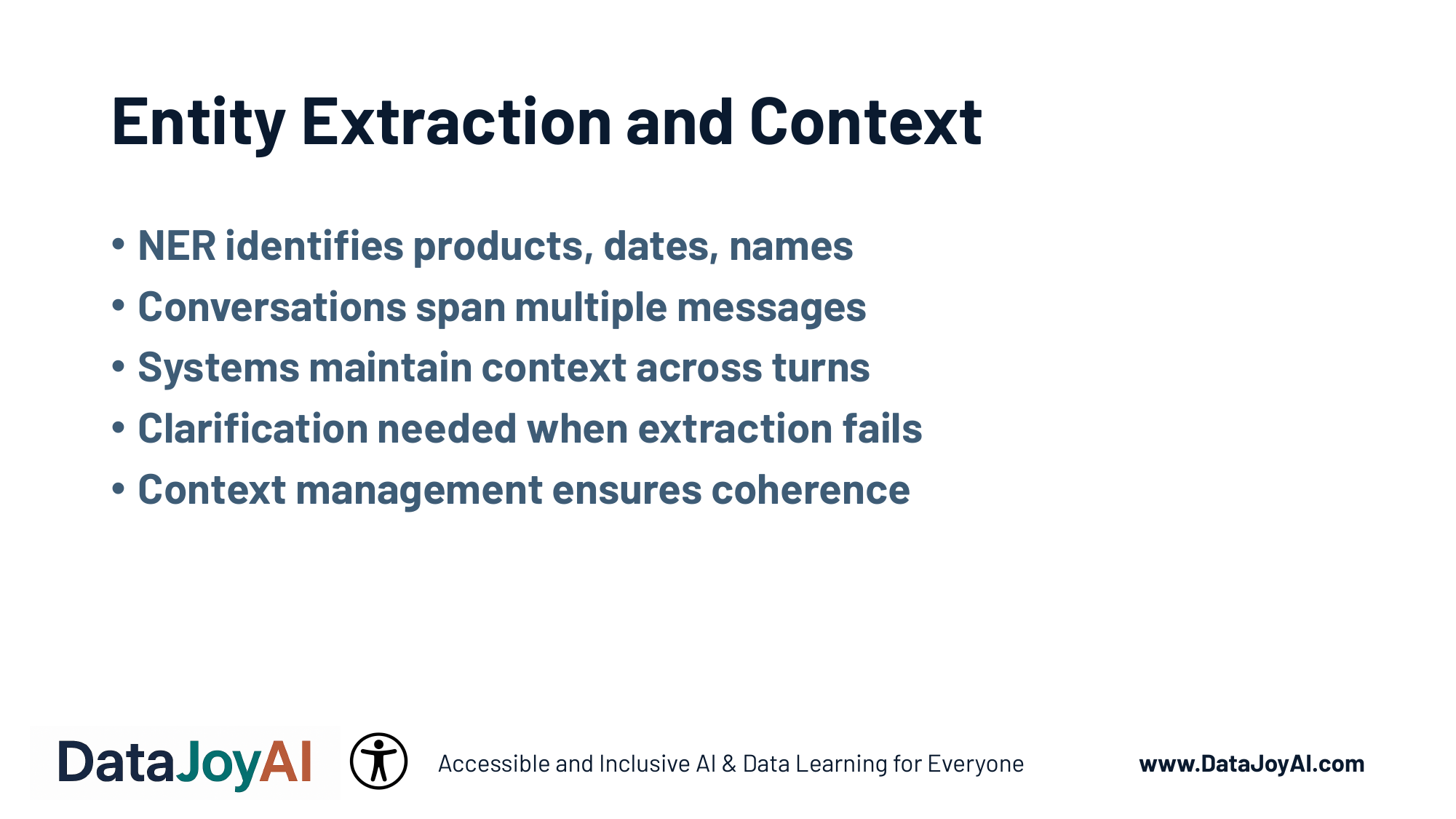

# Entity Extraction and Context
NER identifies products, dates, names
Conversations span multiple messages
Systems maintain context across turns
Clarification needed when extraction fails
Context management ensures coherence